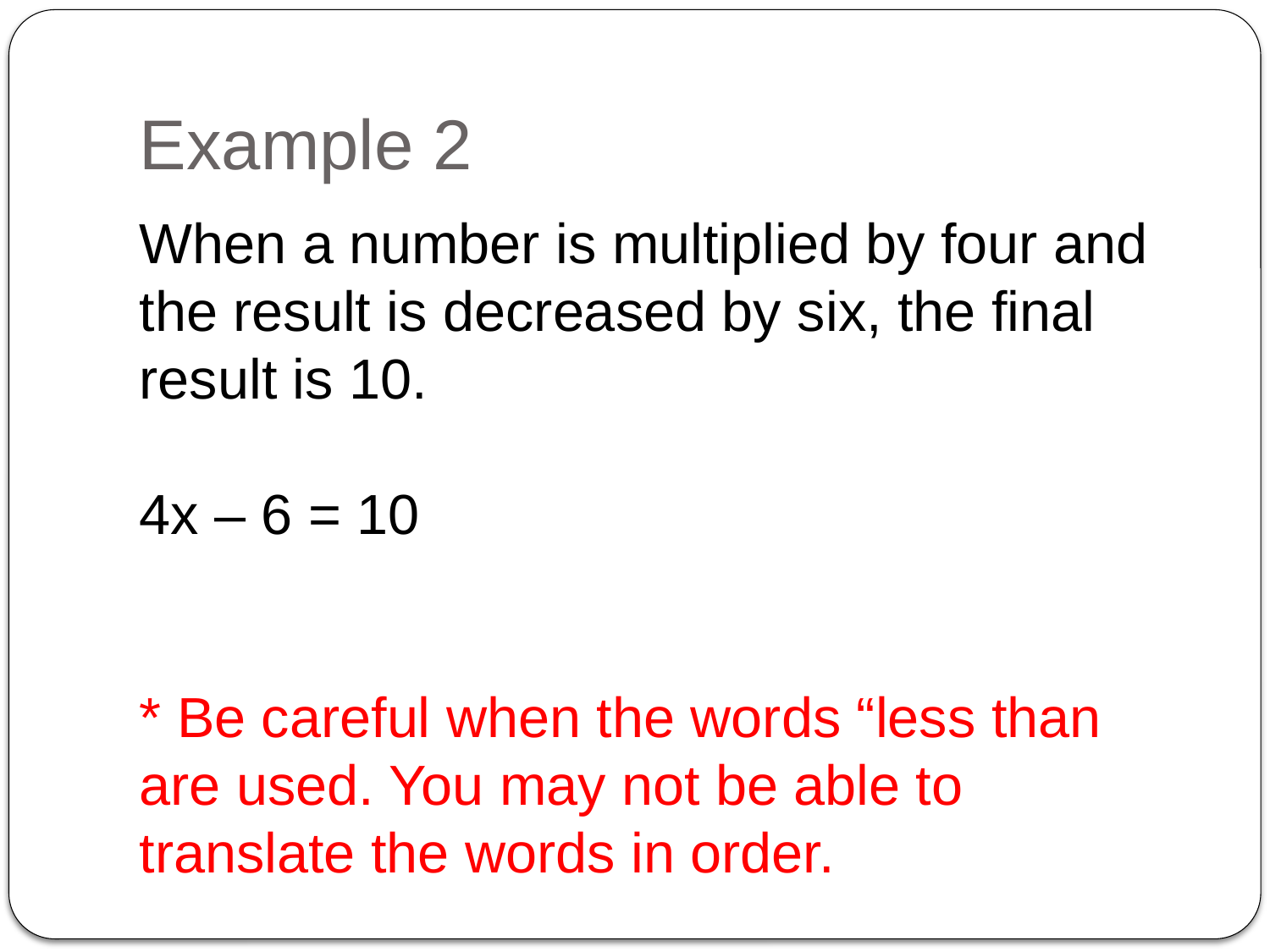

# Example 2
When a number is multiplied by four and the result is decreased by six, the final result is 10.

4x – 6 = 10

* Be careful when the words “less than are used. You may not be able to translate the words in order.